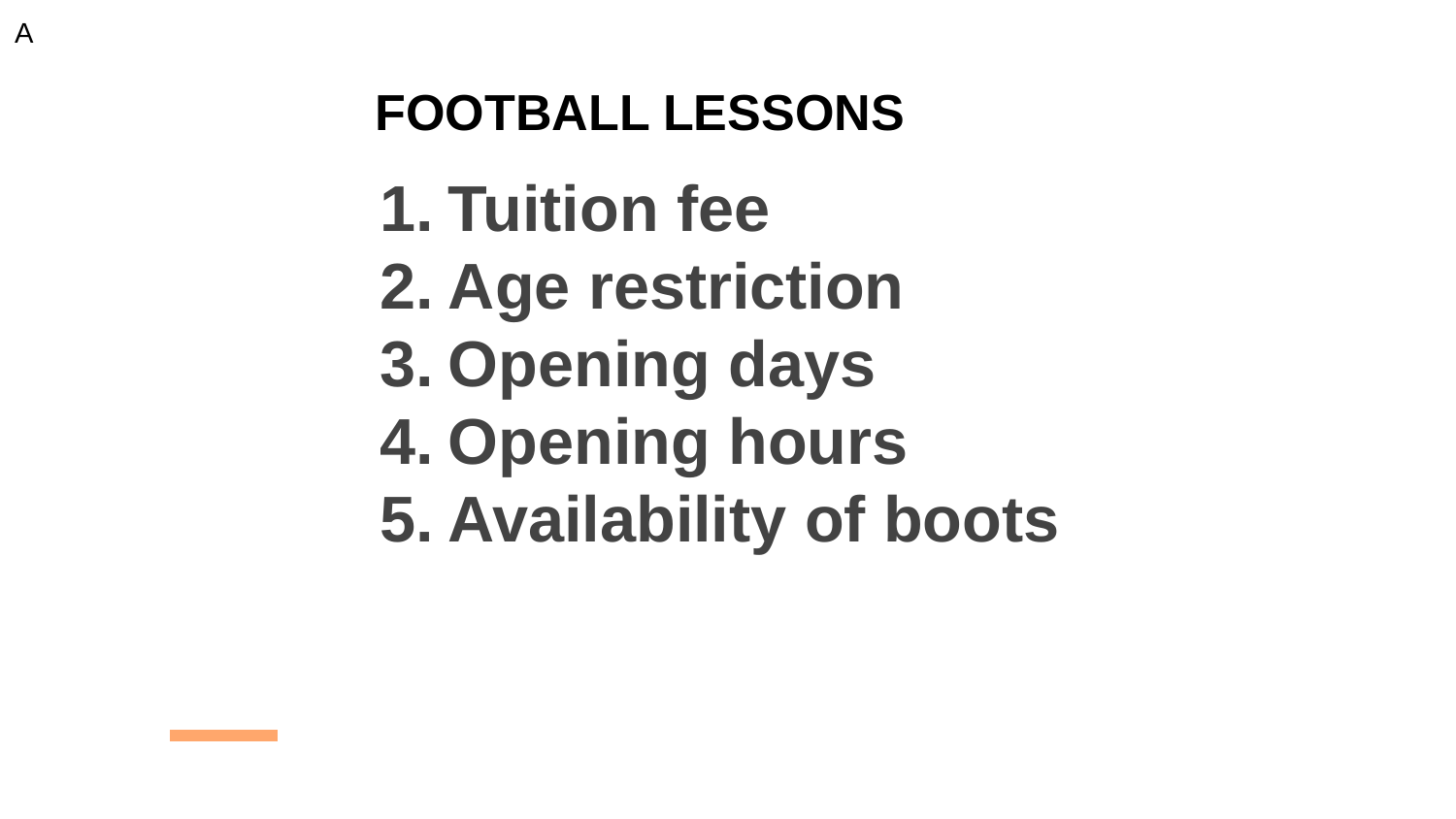

A
FOOTBALL LESSONS
# Tuition fee
Age restriction
Opening days
Opening hours
Availability of boots